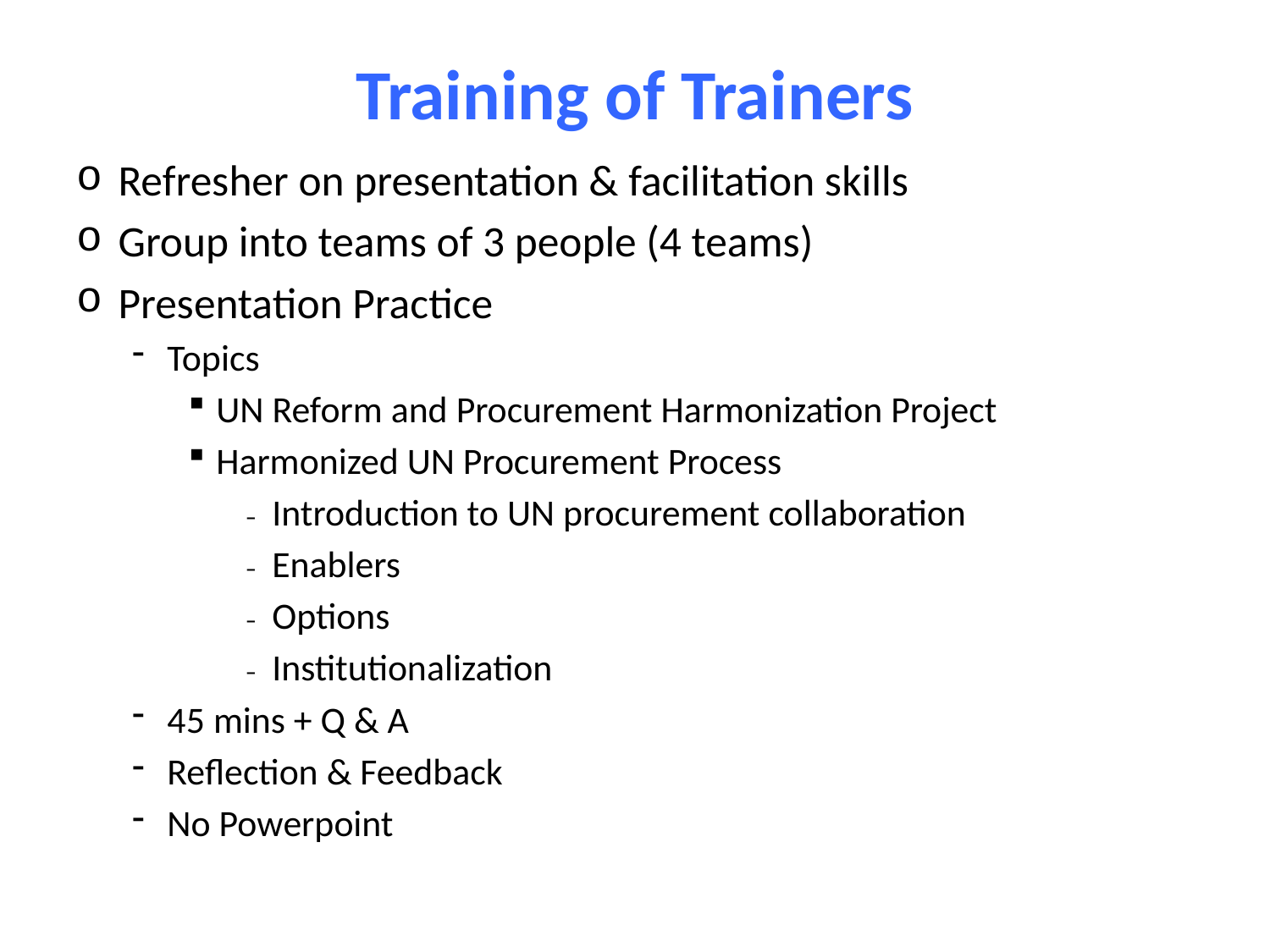

# Training of Trainers
Refresher on presentation & facilitation skills
Group into teams of 3 people (4 teams)
Presentation Practice
Topics
UN Reform and Procurement Harmonization Project
Harmonized UN Procurement Process
Introduction to UN procurement collaboration
Enablers
Options
Institutionalization
45 mins + Q & A
Reflection & Feedback
No Powerpoint